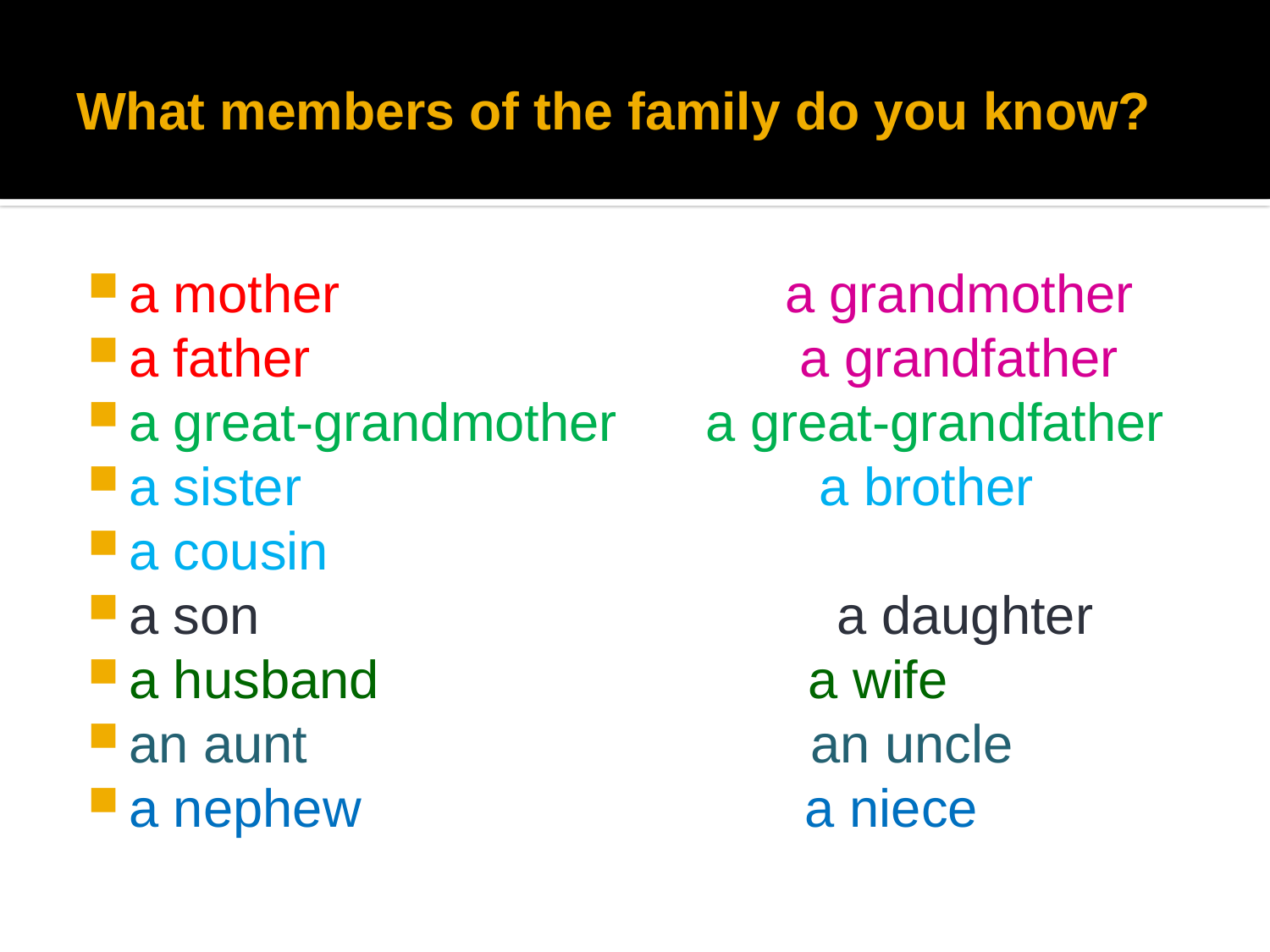

# What members of the family do you know?
a mother                              a grandmother
a father                                 a grandfather
a great-grandmother      a great-grandfather
a sister                                   a brother
a cousin
a son                                       a daughter
a husband                             a wife
an aunt                                  an uncle
a nephew                              a niece